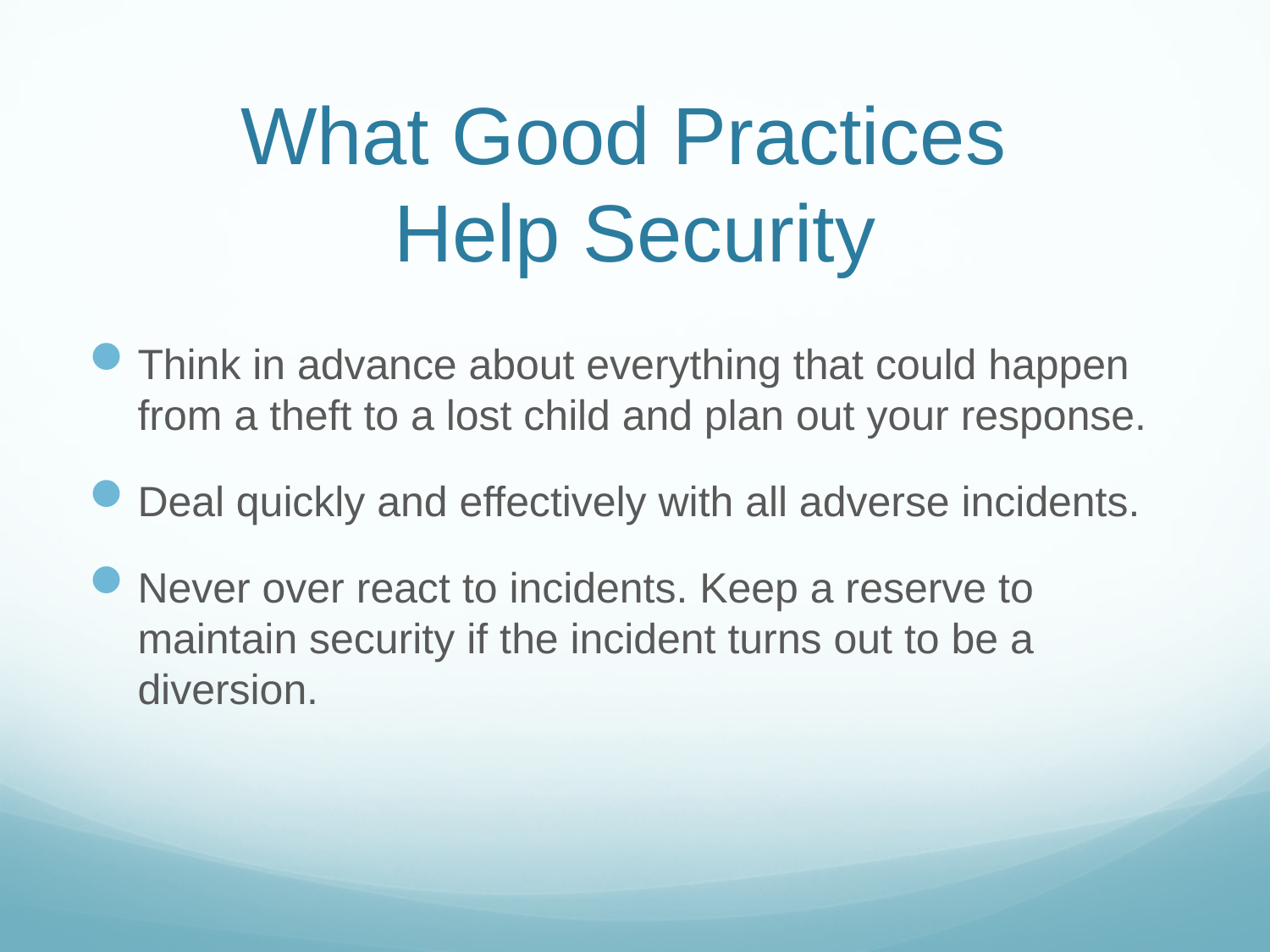

# What Good Practices Help Security
Think in advance about everything that could happen from a theft to a lost child and plan out your response.
Deal quickly and effectively with all adverse incidents.
Never over react to incidents. Keep a reserve to maintain security if the incident turns out to be a diversion.